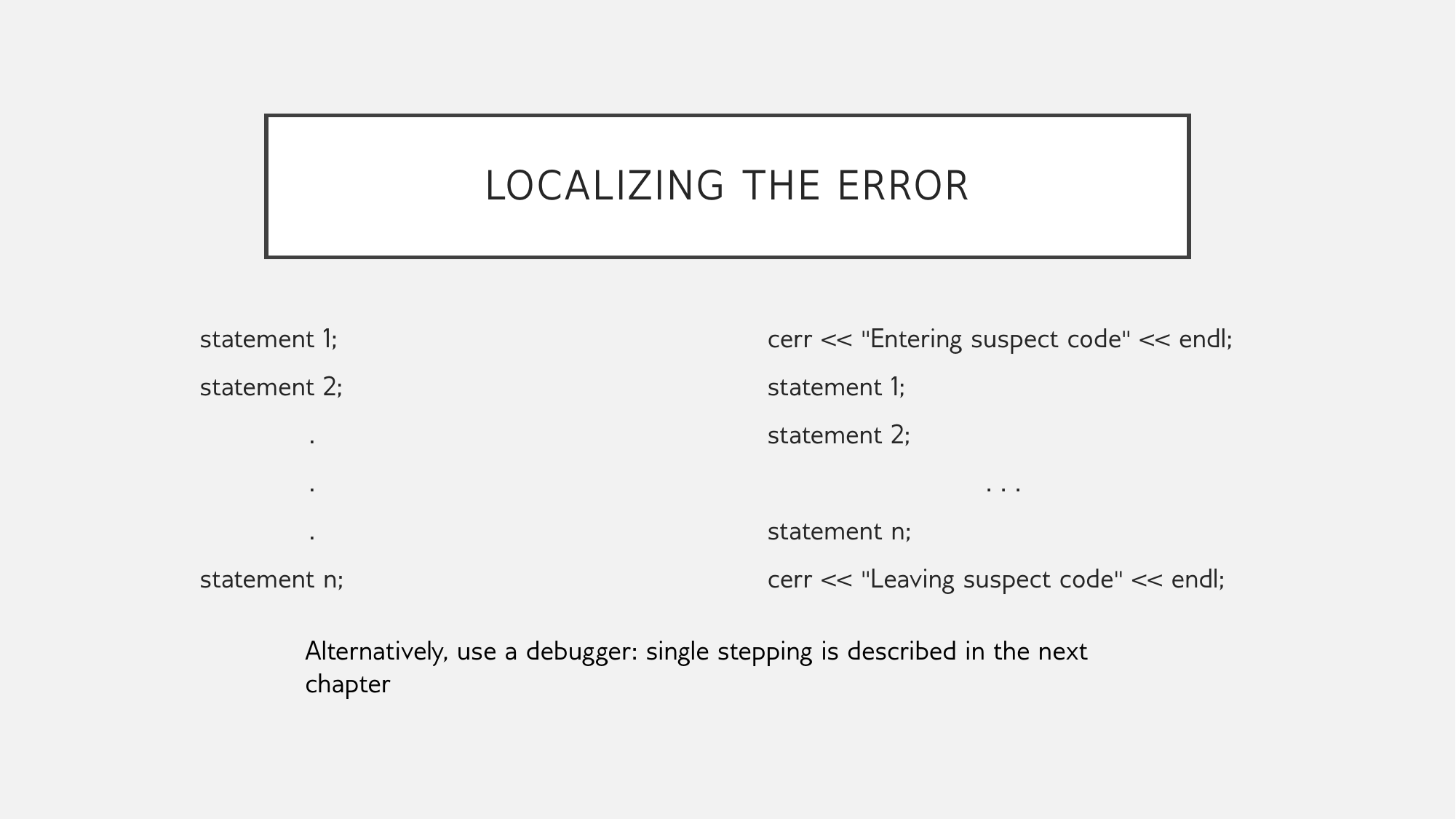

# Localizing the error
statement 1;
statement 2;
	.
	.
	.
statement n;
cerr << "Entering suspect code" << endl;
statement 1;
statement 2;
		. . .
statement n;
cerr << "Leaving suspect code" << endl;
Alternatively, use a debugger: single stepping is described in the next chapter